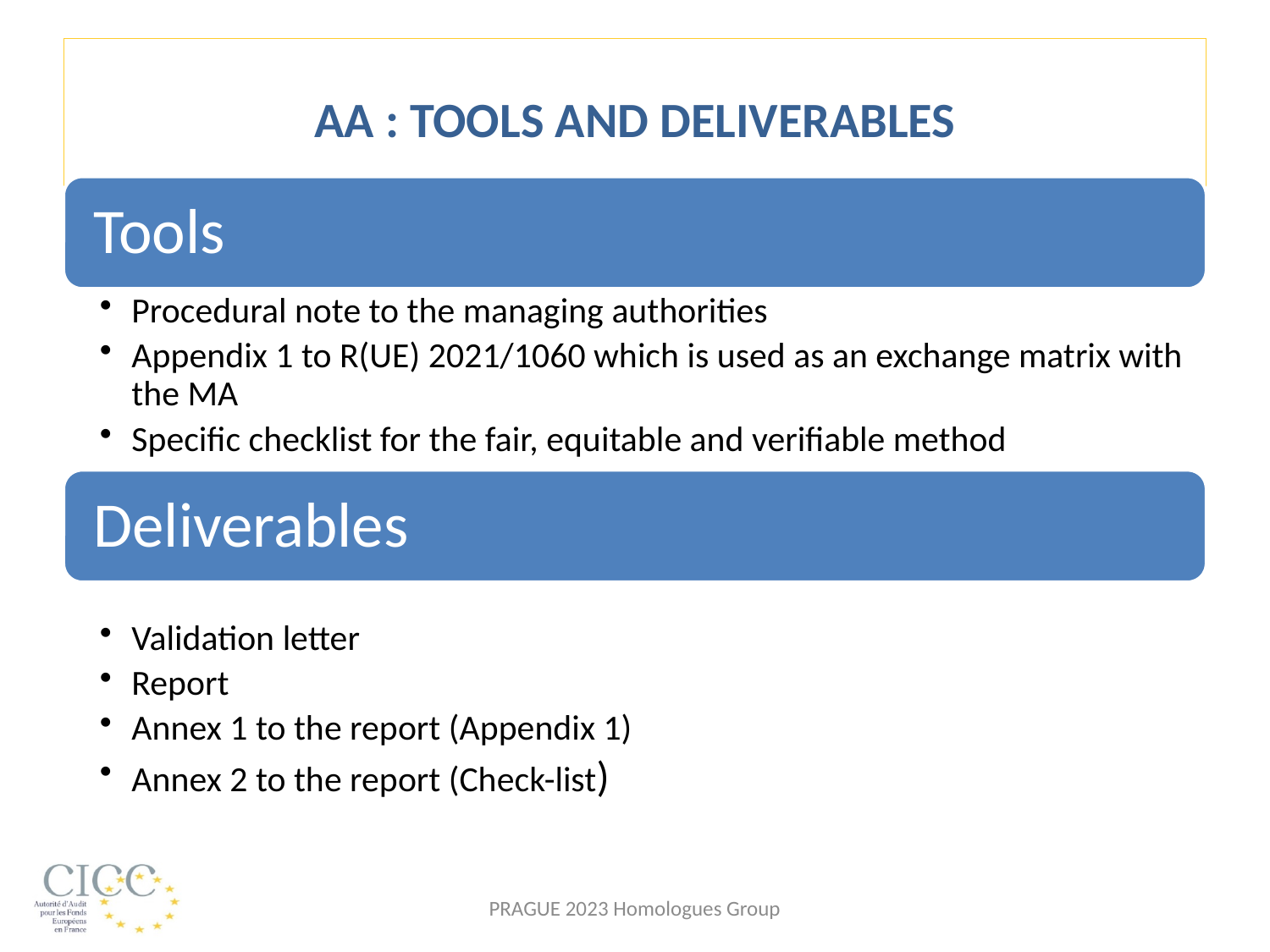

# AA : TOOLS AND DELIVERABLES
Tools
Procedural note to the managing authorities
Appendix 1 to R(UE) 2021/1060 which is used as an exchange matrix with the MA
Specific checklist for the fair, equitable and verifiable method
Deliverables
Validation letter
Report
Annex 1 to the report (Appendix 1)
Annex 2 to the report (Check-list)

PRAGUE 2023 Homologues Group